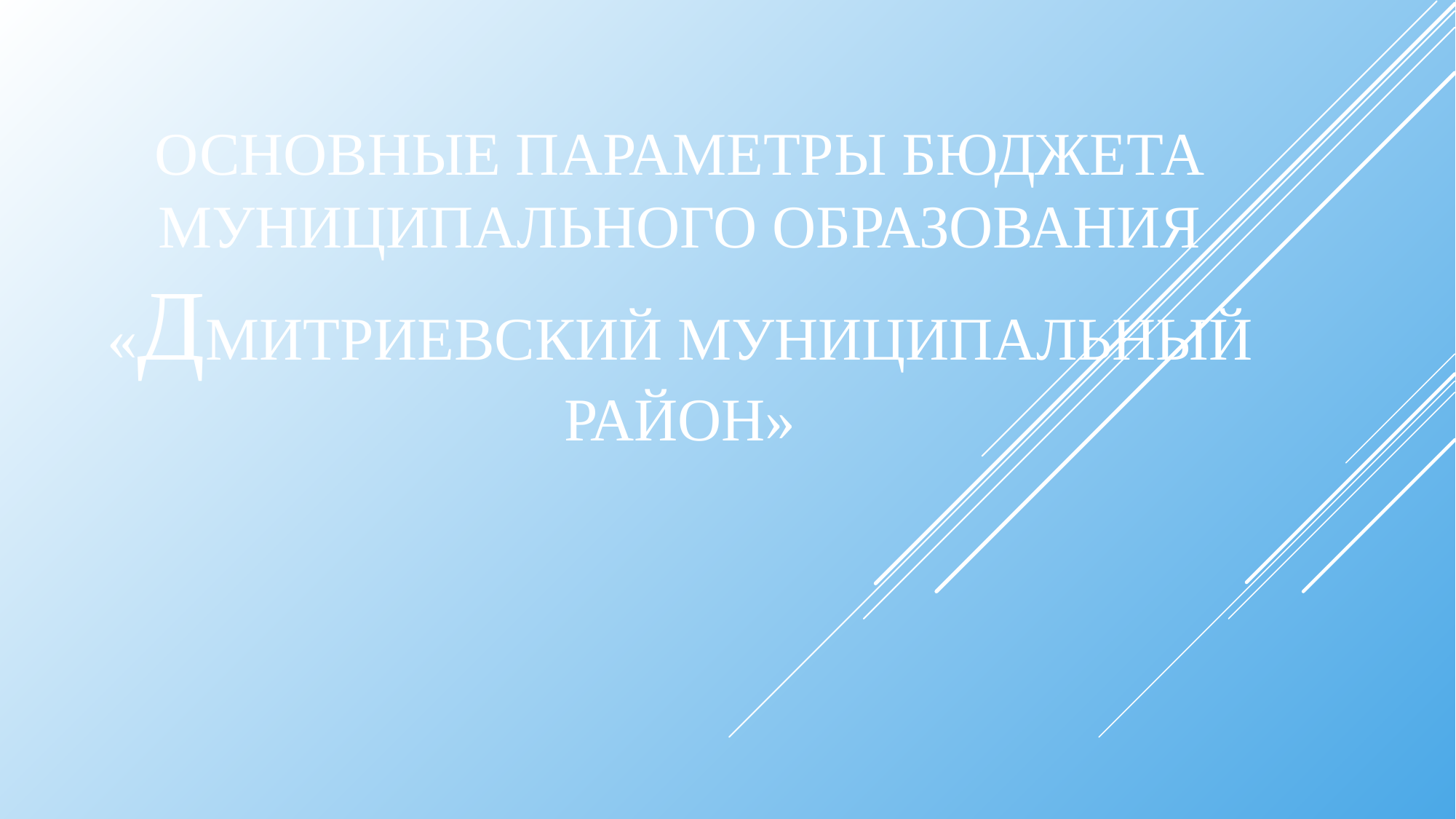

# Основные параметры бюджета муниципального образования «Дмитриевский муниципальный район»